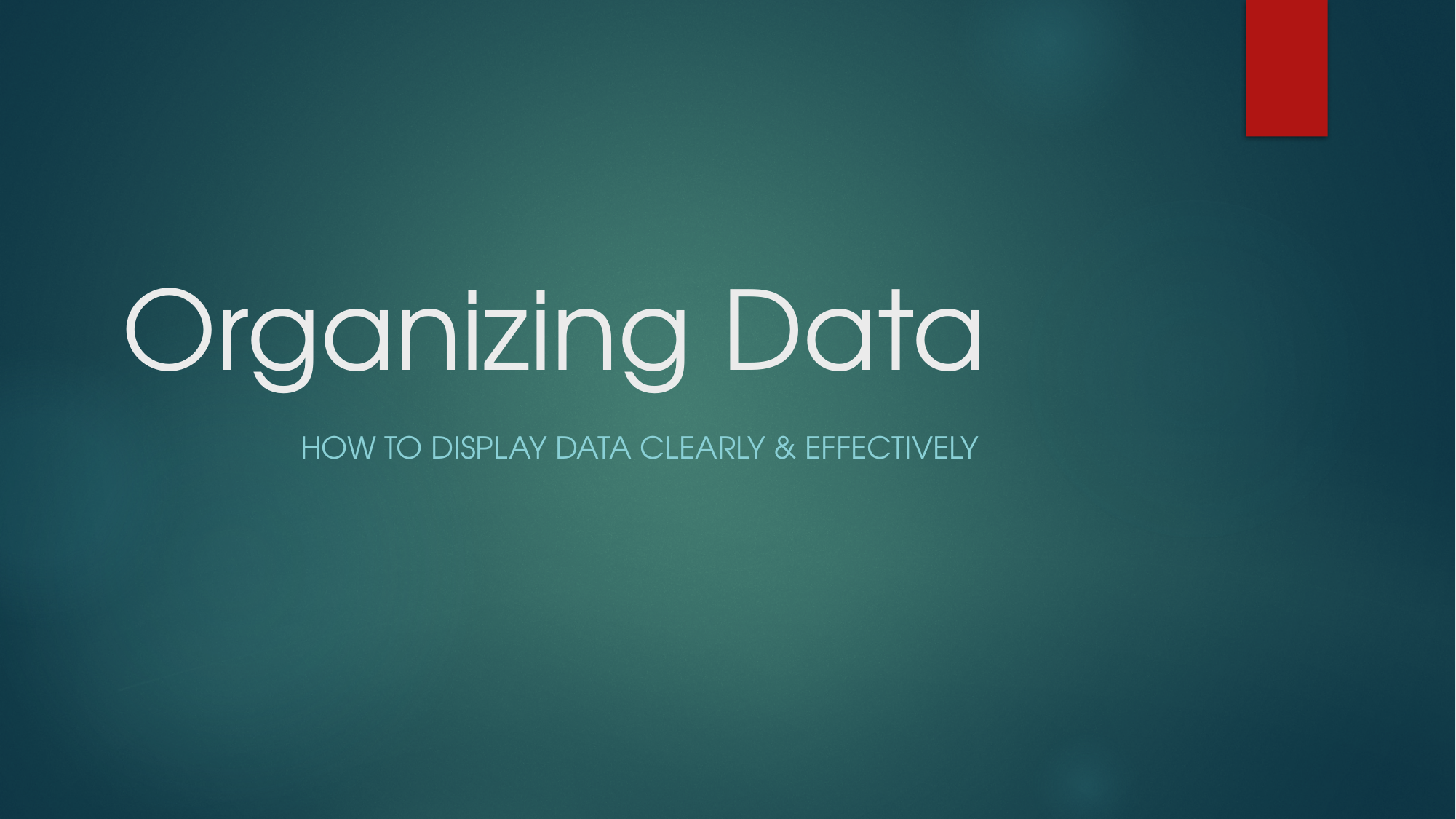

# Organizing Data
How to display data clearly & effectively